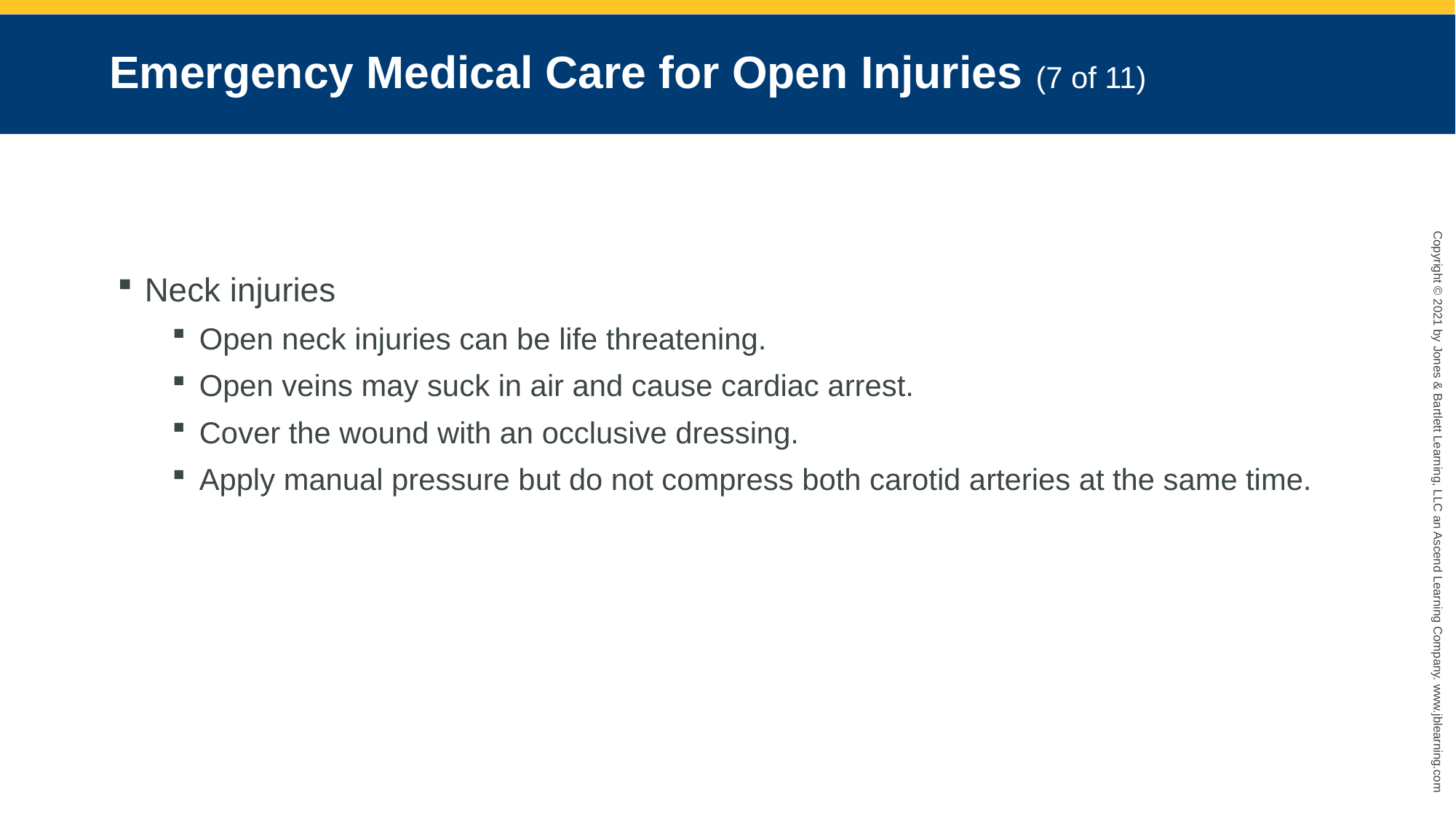

# Emergency Medical Care for Open Injuries (7 of 11)
Neck injuries
Open neck injuries can be life threatening.
Open veins may suck in air and cause cardiac arrest.
Cover the wound with an occlusive dressing.
Apply manual pressure but do not compress both carotid arteries at the same time.